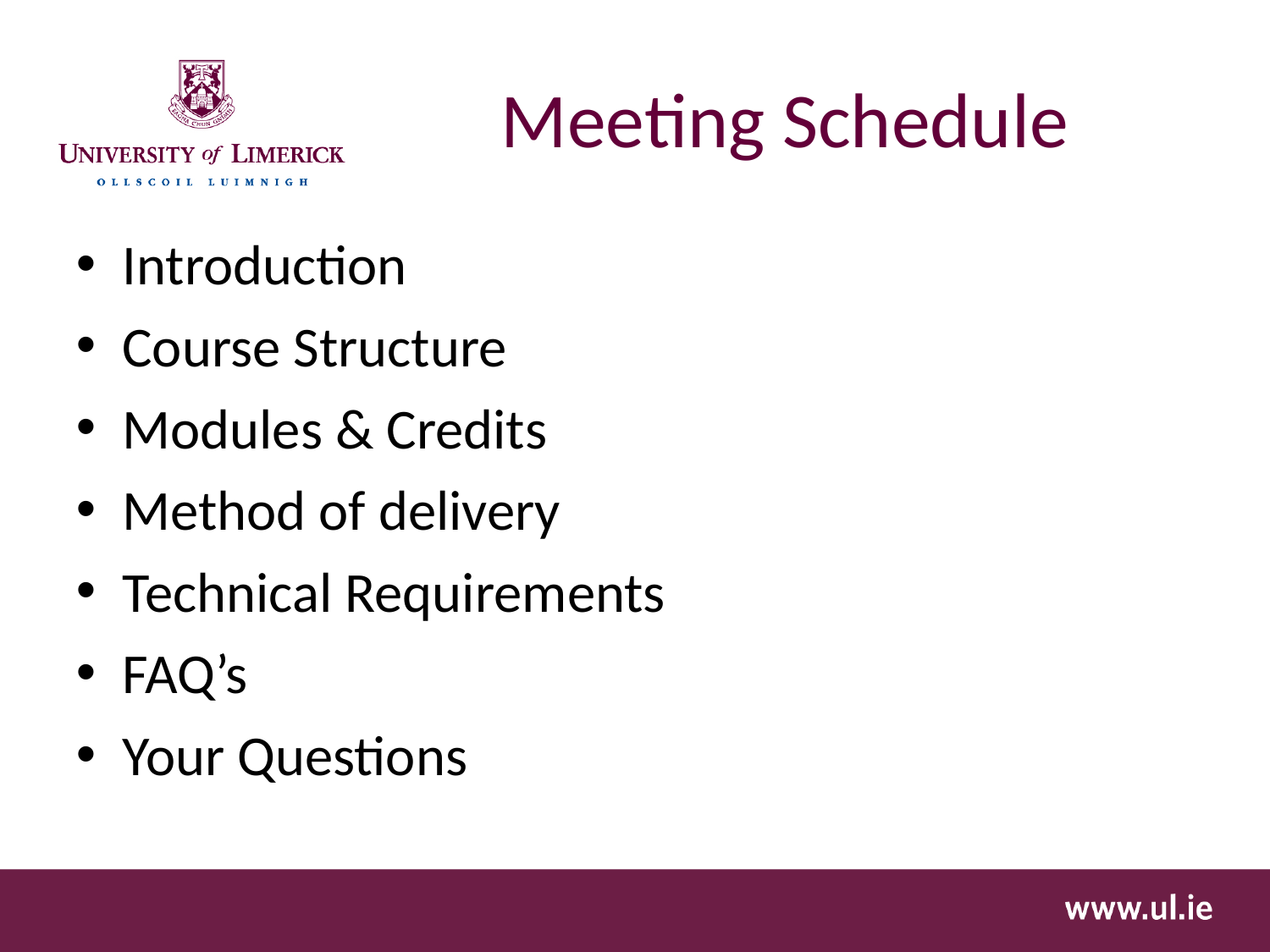

# Meeting Schedule
Introduction
Course Structure
Modules & Credits
Method of delivery
Technical Requirements
FAQ’s
Your Questions